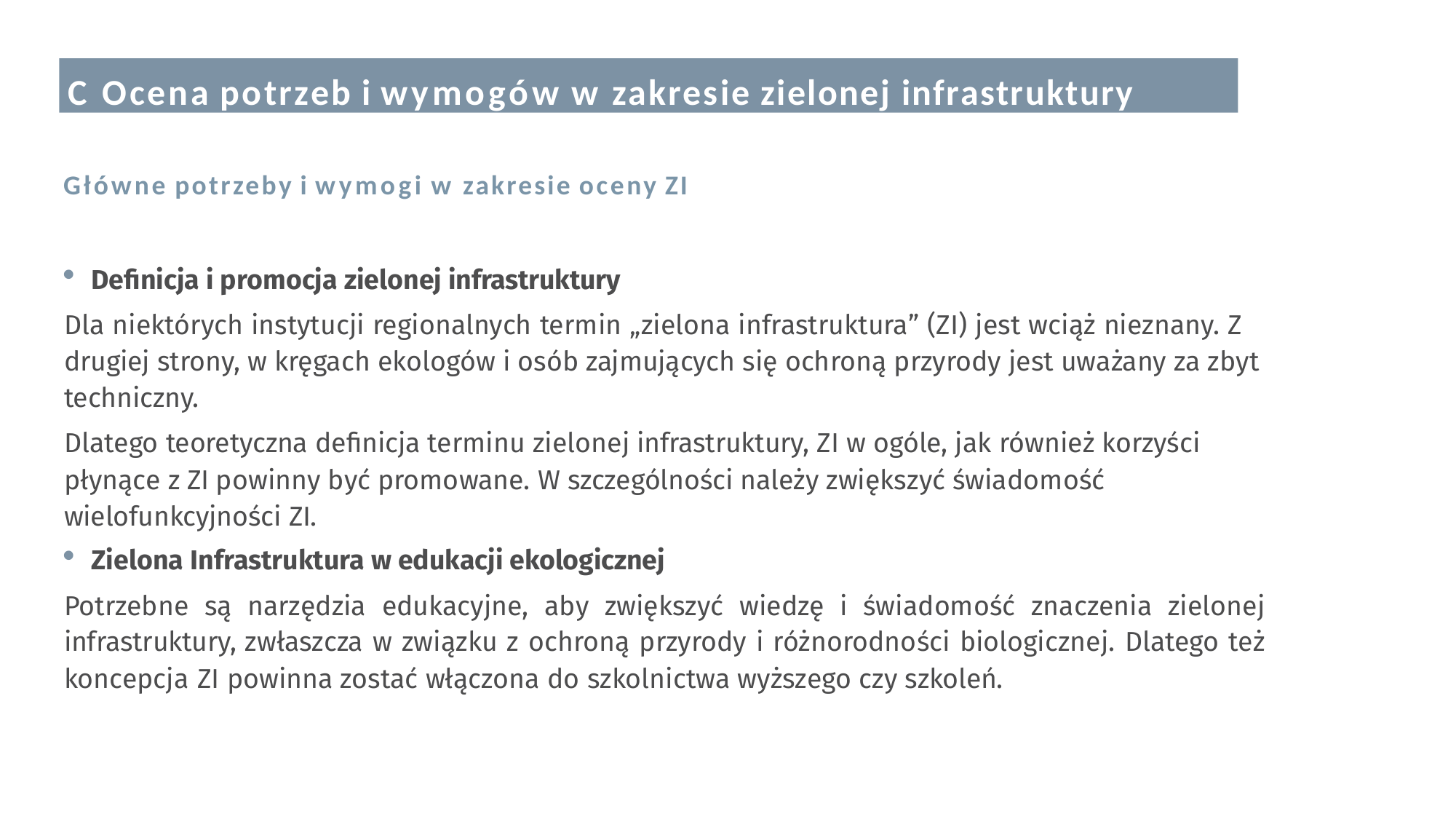

C Ocena potrzeb i wymogów w zakresie zielonej infrastruktury
Główne potrzeby i wymogi w zakresie oceny ZI
Definicja i promocja zielonej infrastruktury
Dla niektórych instytucji regionalnych termin „zielona infrastruktura” (ZI) jest wciąż nieznany. Z drugiej strony, w kręgach ekologów i osób zajmujących się ochroną przyrody jest uważany za zbyt techniczny.
Dlatego teoretyczna definicja terminu zielonej infrastruktury, ZI w ogóle, jak również korzyści płynące z ZI powinny być promowane. W szczególności należy zwiększyć świadomość wielofunkcyjności ZI.
Zielona Infrastruktura w edukacji ekologicznej
Potrzebne są narzędzia edukacyjne, aby zwiększyć wiedzę i świadomość znaczenia zielonej infrastruktury, zwłaszcza w związku z ochroną przyrody i różnorodności biologicznej. Dlatego też koncepcja ZI powinna zostać włączona do szkolnictwa wyższego czy szkoleń.